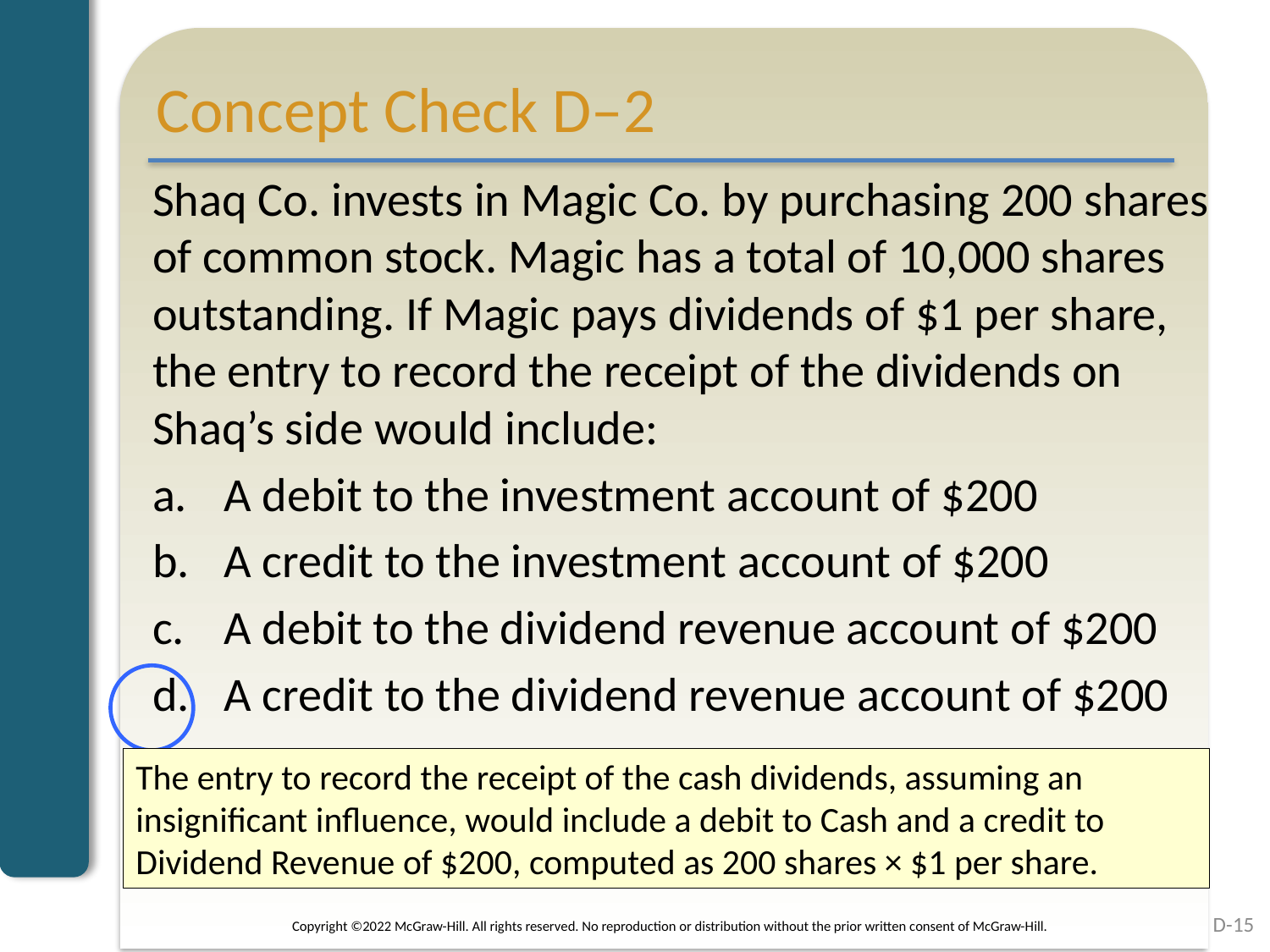

# Concept Check D–2
Shaq Co. invests in Magic Co. by purchasing 200 shares of common stock. Magic has a total of 10,000 shares outstanding. If Magic pays dividends of $1 per share, the entry to record the receipt of the dividends on Shaq’s side would include:
A debit to the investment account of $200
A credit to the investment account of $200
A debit to the dividend revenue account of $200
A credit to the dividend revenue account of $200

The entry to record the receipt of the cash dividends, assuming an insignificant influence, would include a debit to Cash and a credit to Dividend Revenue of $200, computed as 200 shares × $1 per share.
D-15
Copyright ©2022 McGraw-Hill. All rights reserved. No reproduction or distribution without the prior written consent of McGraw-Hill.